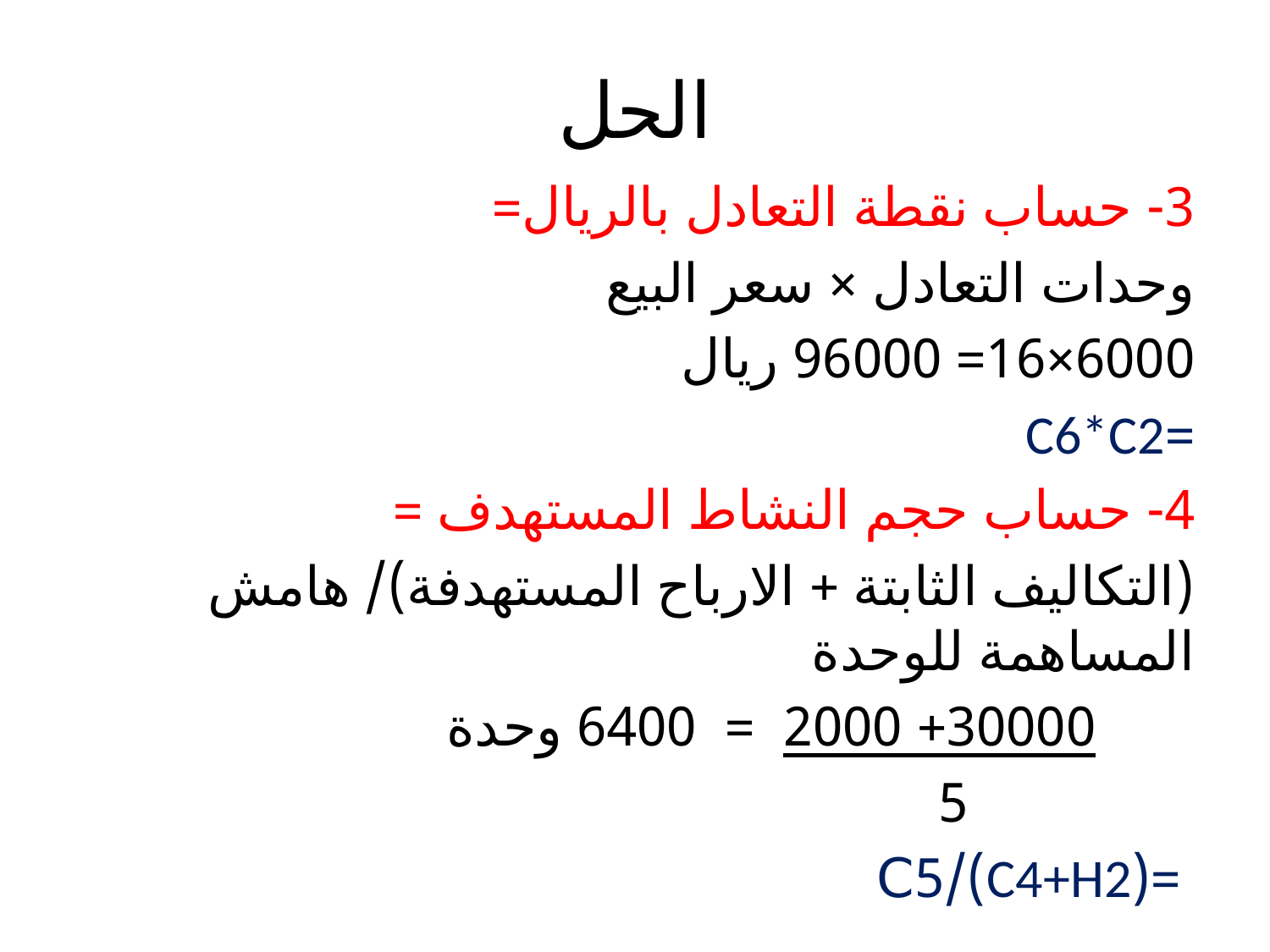

# الحل
3- حساب نقطة التعادل بالريال=
وحدات التعادل × سعر البيع
6000×16= 96000 ريال
=C6*C2
4- حساب حجم النشاط المستهدف =
(التكاليف الثابتة + الارباح المستهدفة)/ هامش المساهمة للوحدة
       30000+ 2000  =  6400 وحدة
                5
 =(C4+H2)/C5